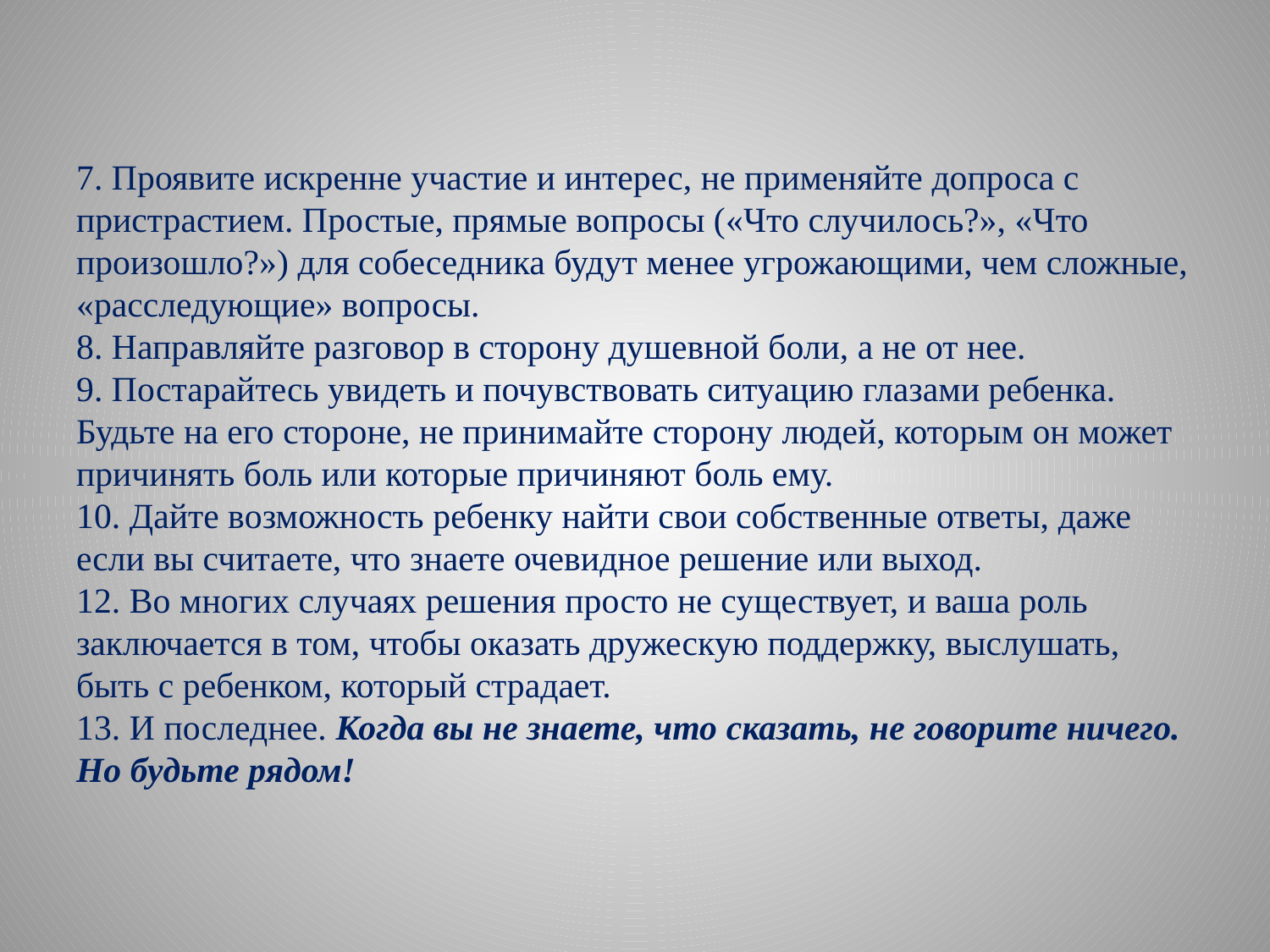

#
7. Проявите искренне участие и интерес, не применяйте допроса с пристрастием. Простые, прямые вопросы («Что случилось?», «Что произошло?») для собеседника будут менее угрожающими, чем сложные, «расследующие» вопросы.
8. Направляйте разговор в сторону душевной боли, а не от нее.
9. Постарайтесь увидеть и почувствовать ситуацию глазами ребенка. Будьте на его стороне, не принимайте сторону людей, которым он может причинять боль или которые причиняют боль ему.
10. Дайте возможность ребенку найти свои собственные ответы, даже если вы считаете, что знаете очевидное решение или выход.
12. Во многих случаях решения просто не существует, и ваша роль заключается в том, чтобы оказать дружескую поддержку, выслушать, быть с ребенком, который страдает.
13. И последнее. Когда вы не знаете, что сказать, не говорите ничего. Но будьте рядом!